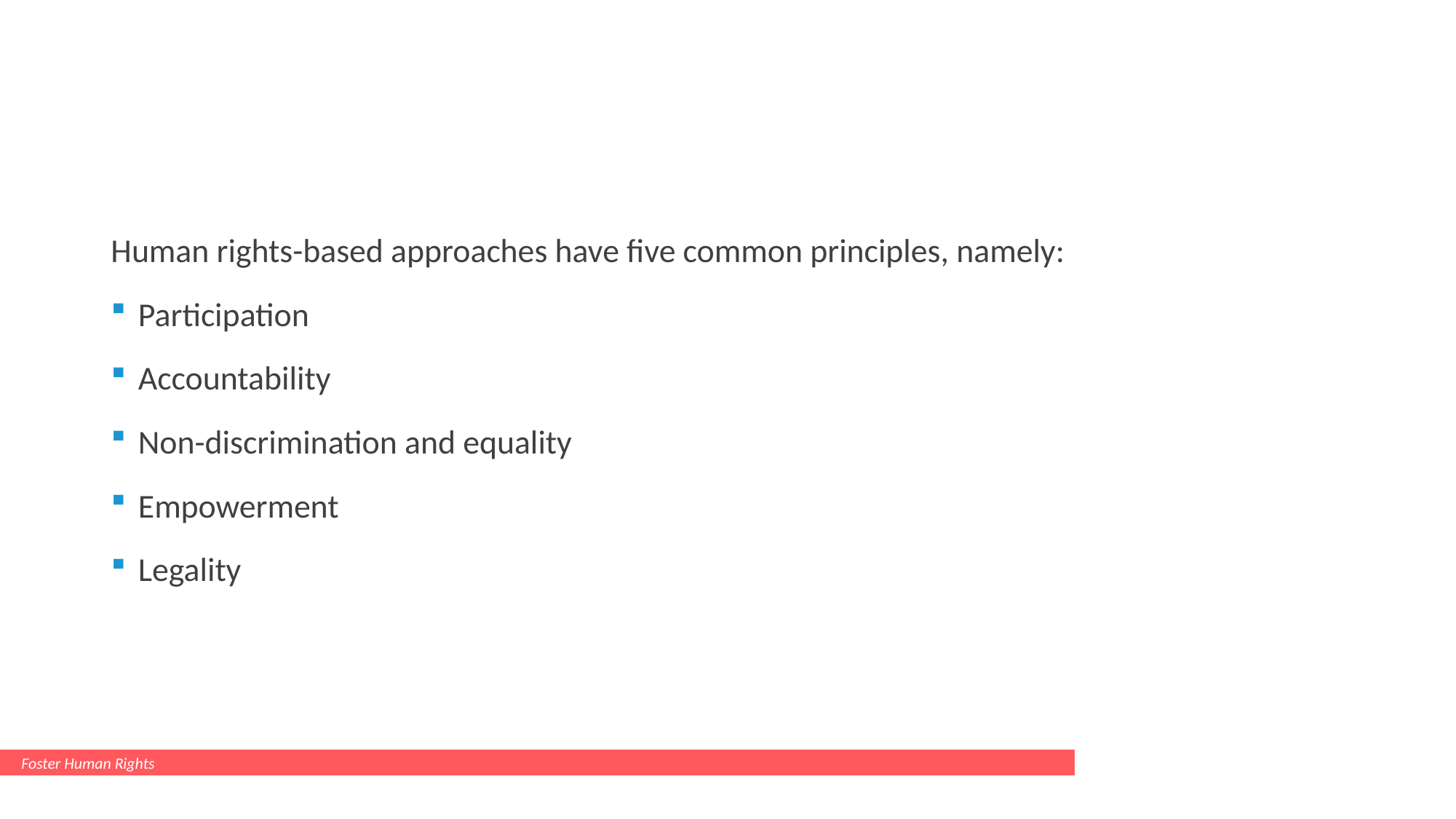

#
Human rights-based approaches have five common principles, namely:
Participation
Accountability
Non-discrimination and equality
Empowerment
Legality
Foster Human Rights